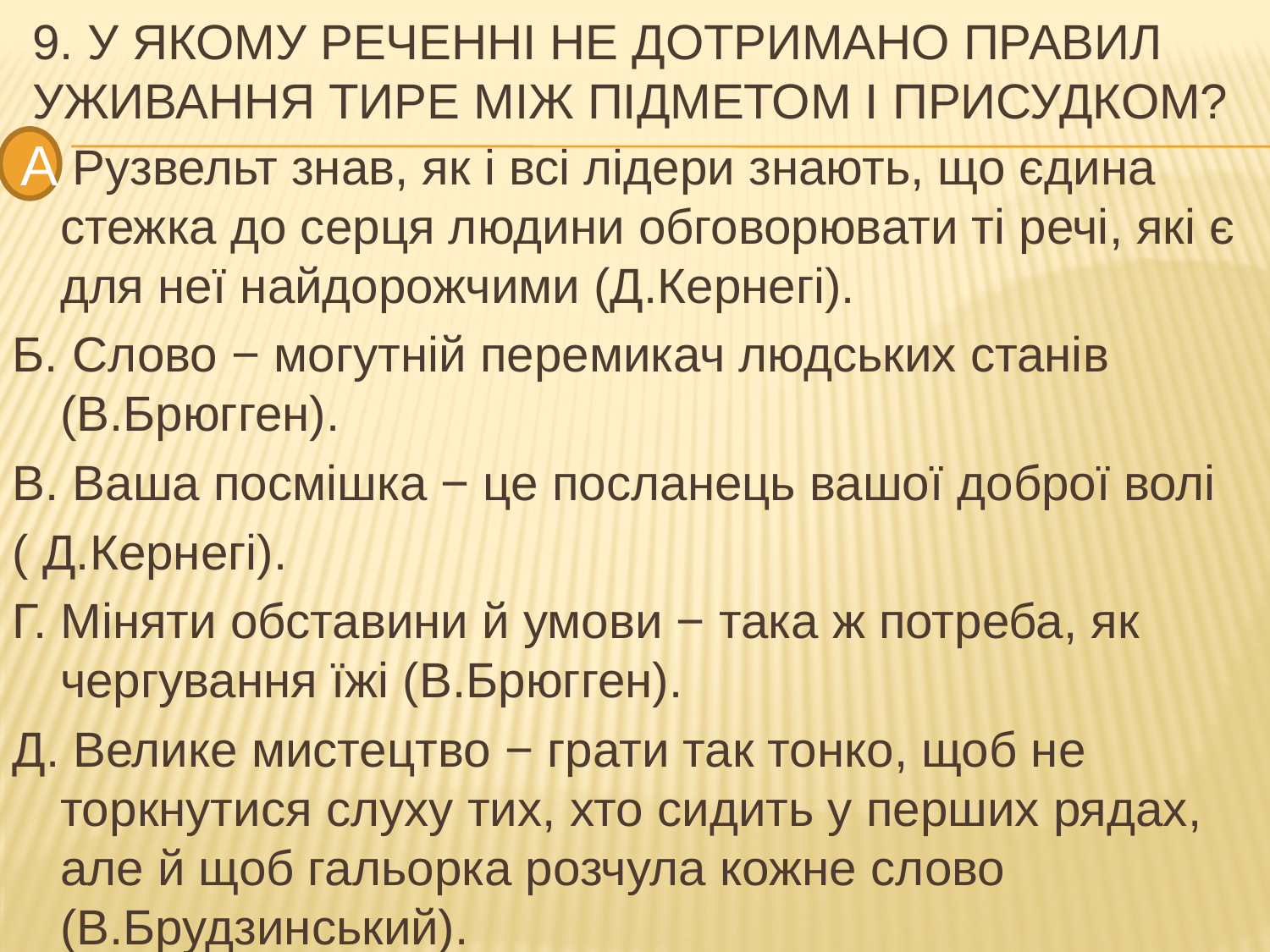

# 9. У якому реченні не дотримано правил уживання тире між підметом і присудком?
А. Рузвельт знав, як і всі лідери знають, що єдина стежка до серця людини обговорювати ті речі, які є для неї найдорожчими (Д.Кернегі).
Б. Слово − могутній перемикач людських станів (В.Брюгген).
В. Ваша посмішка − це посланець вашої доброї волі
( Д.Кернегі).
Г. Міняти обставини й умови − така ж потреба, як чергування їжі (В.Брюгген).
Д. Велике мистецтво − грати так тонко, щоб не торкнутися слуху тих, хто сидить у перших рядах, але й щоб гальорка розчула кожне слово (В.Брудзинський).
А